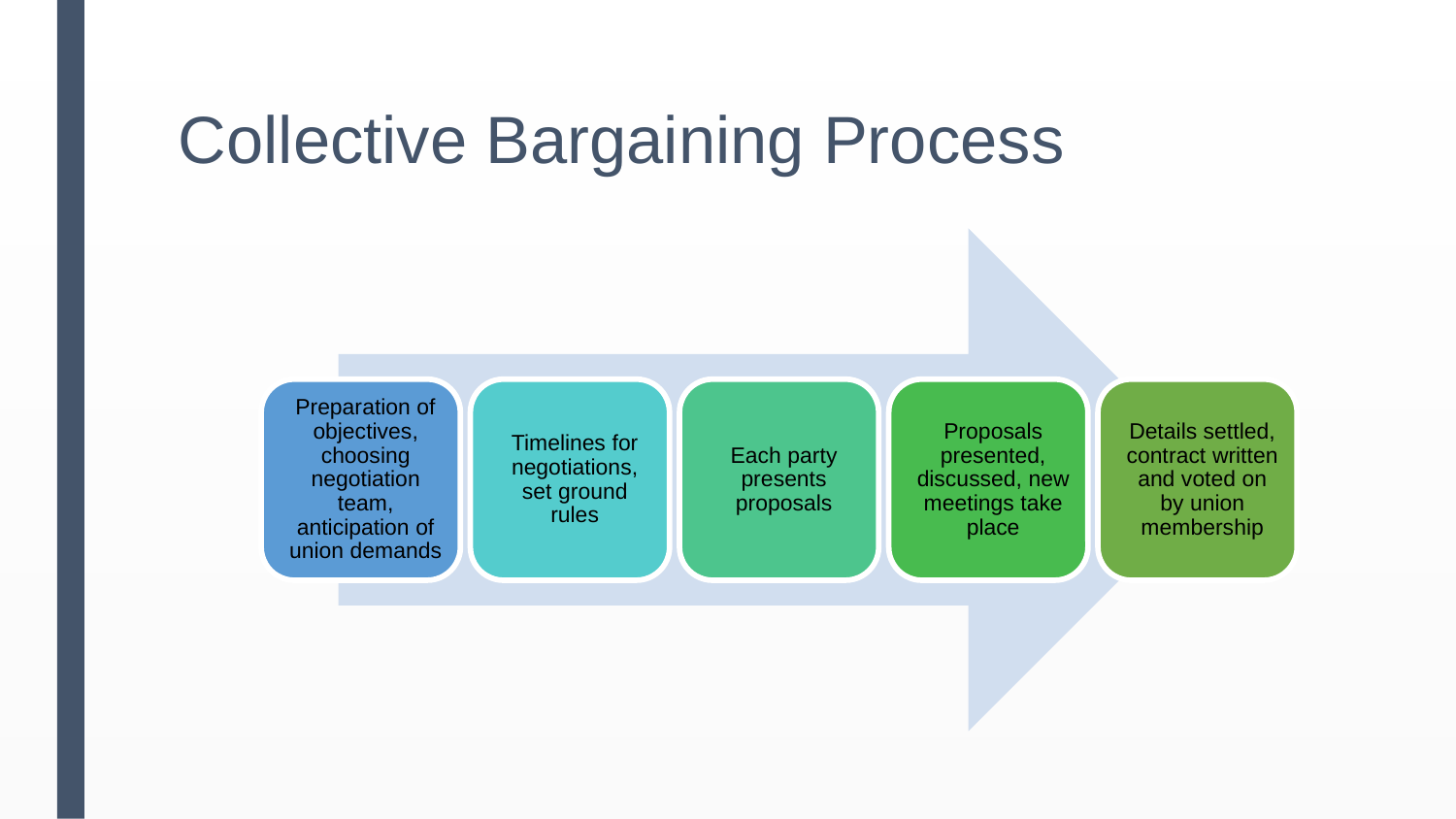

# Collective Bargaining Process
Preparation of objectives, choosing negotiation team, anticipation of union demands
Timelines for negotiations, set ground rules
Each party presents proposals
Proposals presented, discussed, new meetings take place
Details settled, contract written and voted on by union membership